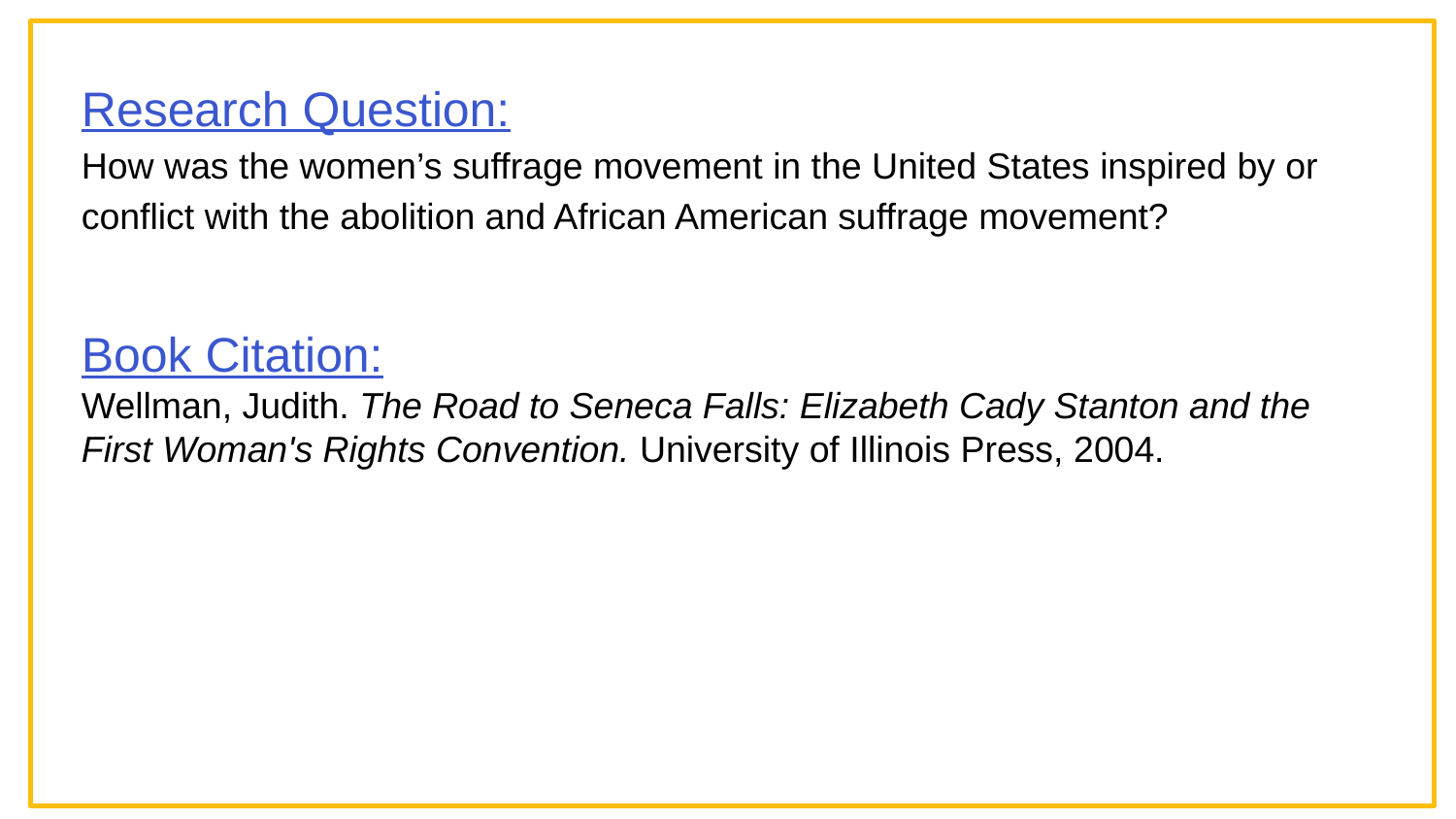

Research Question:
How was the women’s suffrage movement in the United States inspired by or conflict with the abolition and African American suffrage movement?

Book Citation:
Wellman, Judith. The Road to Seneca Falls: Elizabeth Cady Stanton and the First Woman's Rights Convention. University of Illinois Press, 2004.